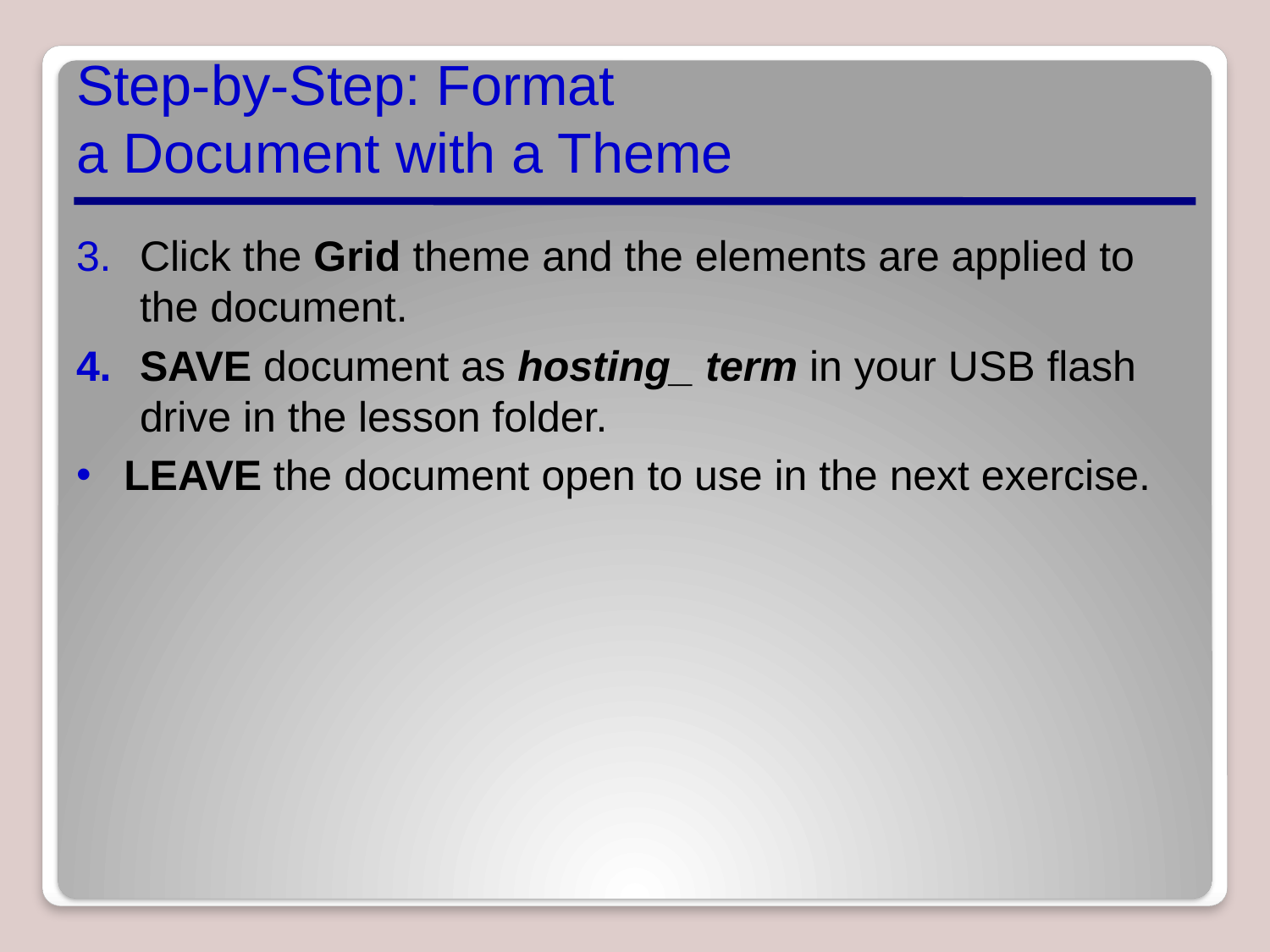

# Step-by-Step: Format a Document with a Theme
Click the Grid theme and the elements are applied to the document.
SAVE document as hosting_ term in your USB flash drive in the lesson folder.
LEAVE the document open to use in the next exercise.